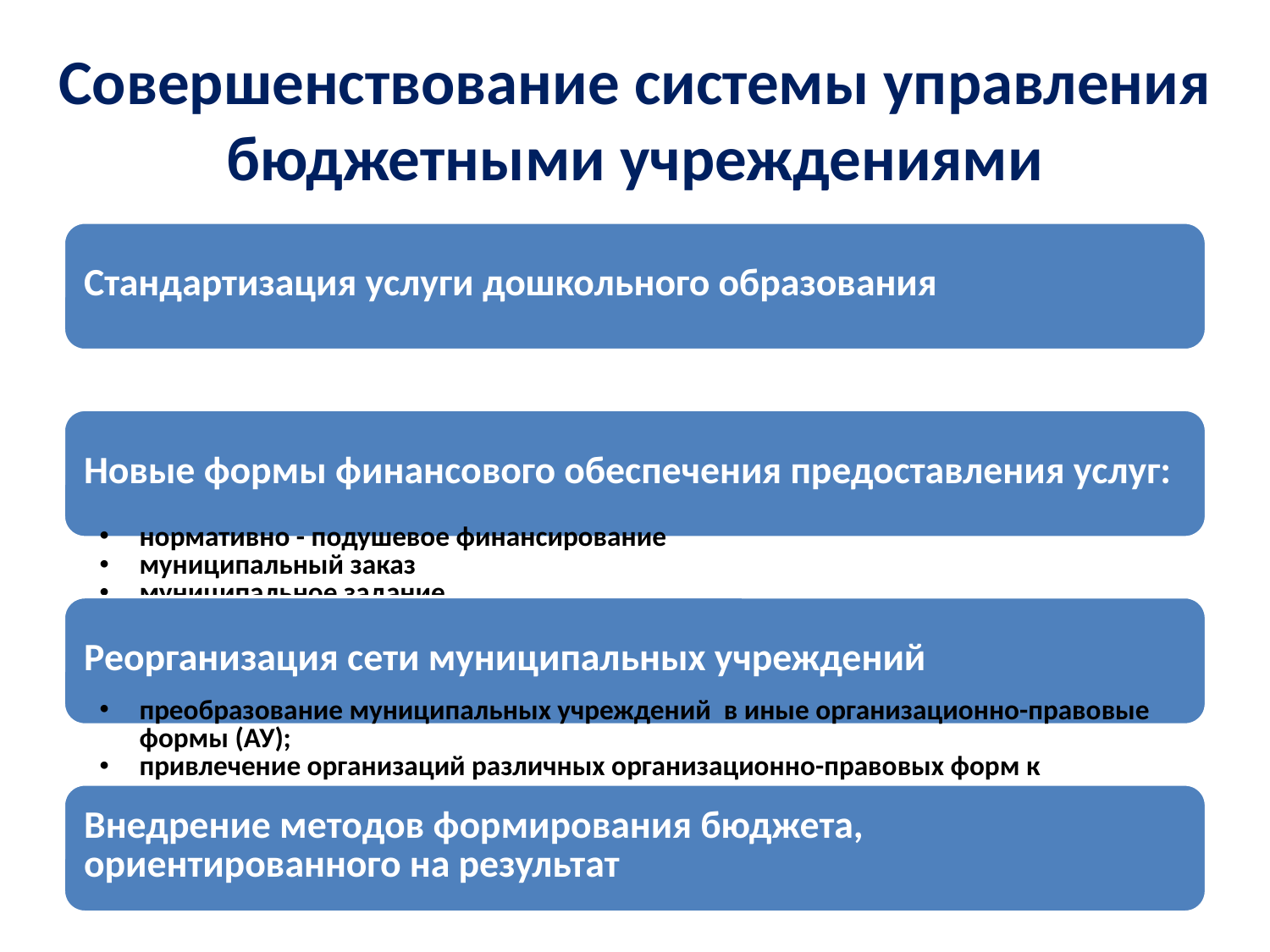

# Совершенствование системы управления бюджетными учреждениями
Стандартизация услуги дошкольного образования
Новые формы финансового обеспечения предоставления услуг:
нормативно - подушевое финансирование
муниципальный заказ
муниципальное задание
Реорганизация сети муниципальных учреждений
преобразование муниципальных учреждений  в иные организационно-правовые формы (АУ);
привлечение организаций различных организационно-правовых форм к предоставлению муниципальных услуг (НДОУ, ИП)
Внедрение методов формирования бюджета, ориентированного на результат